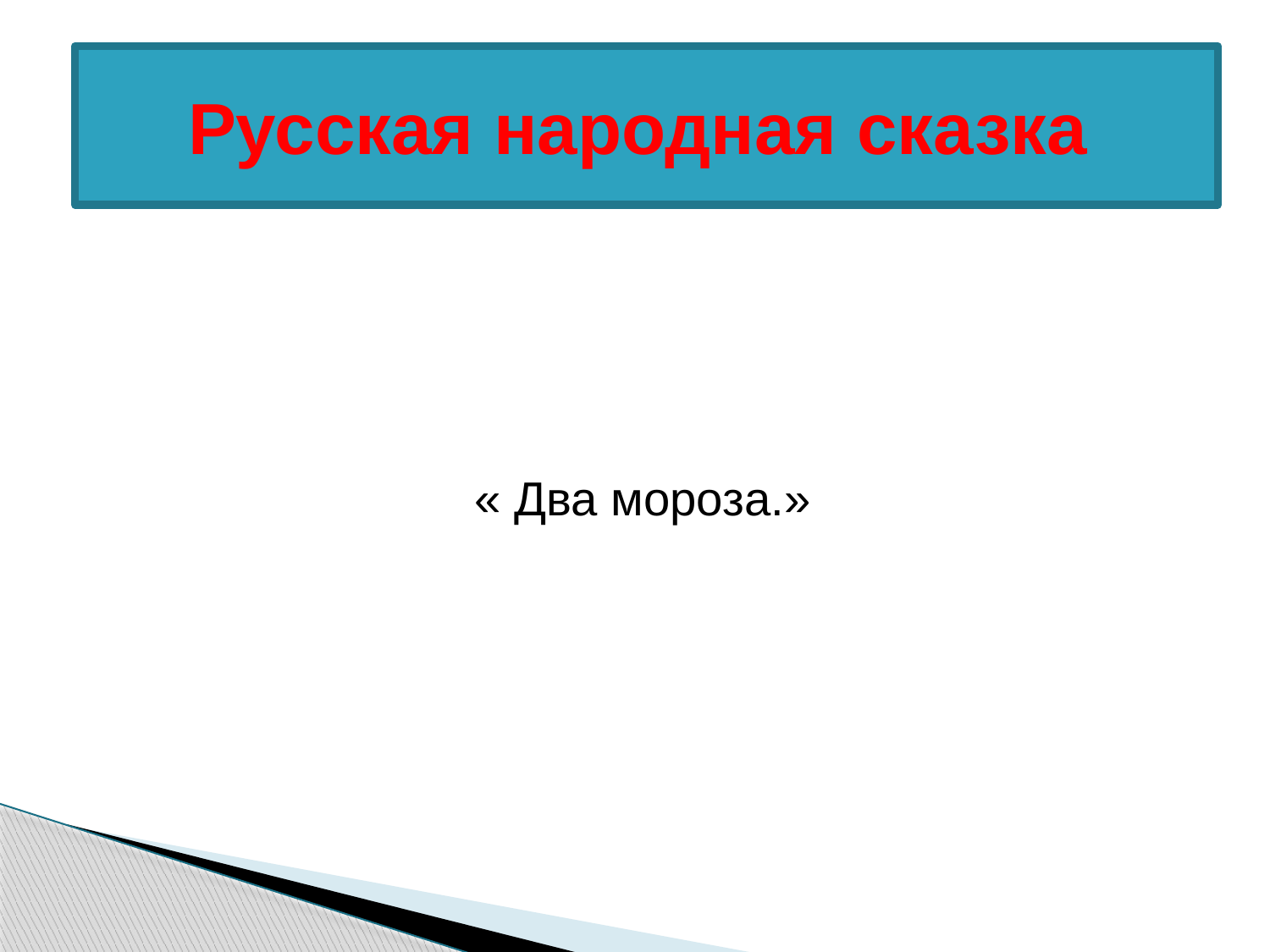

# Русская народная сказка

« Два мороза.»